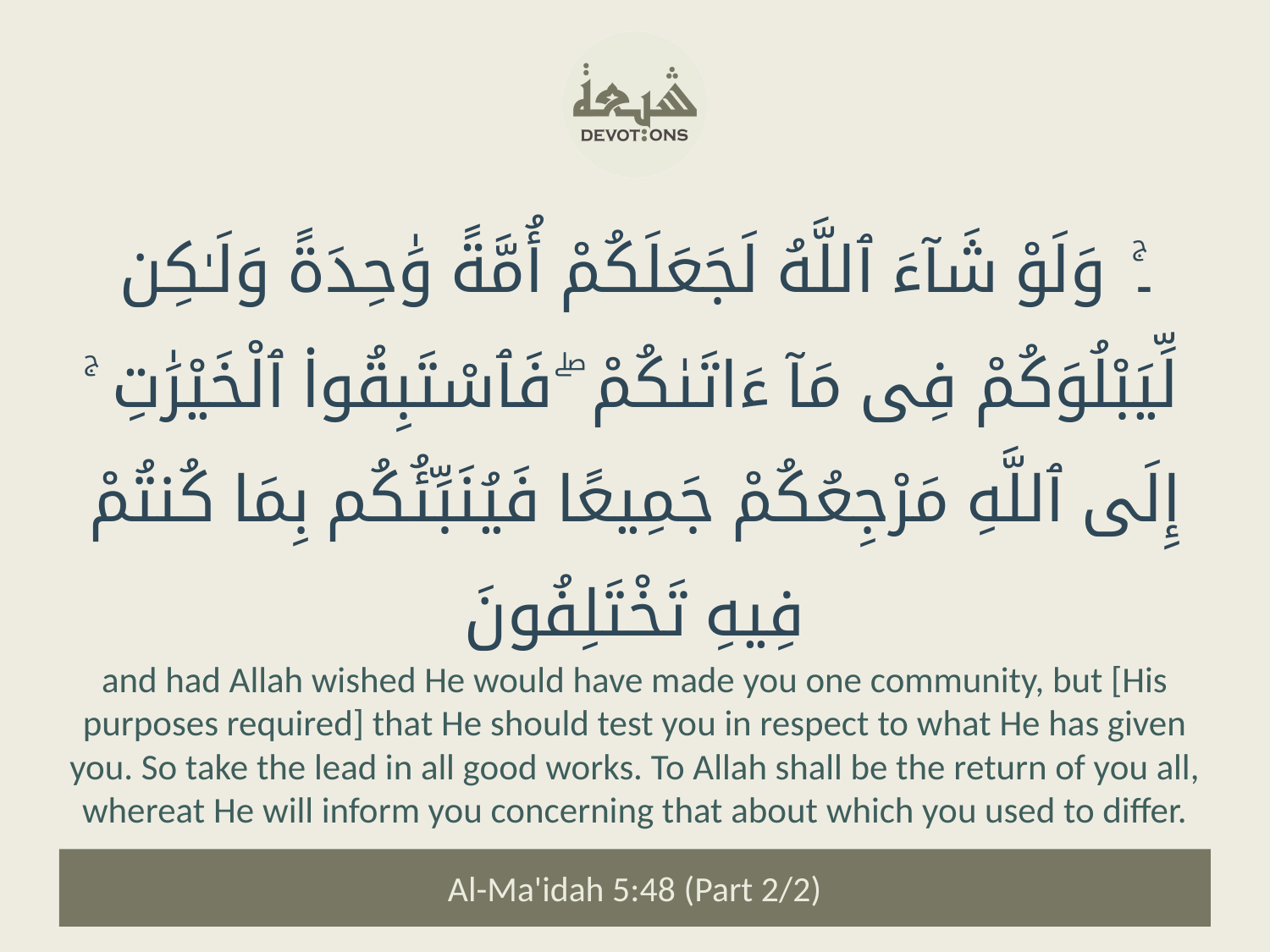

۔ۚ  وَلَوْ شَآءَ ٱللَّهُ لَجَعَلَكُمْ أُمَّةً وَٰحِدَةً وَلَـٰكِن لِّيَبْلُوَكُمْ فِى مَآ ءَاتَىٰكُمْ ۖ فَٱسْتَبِقُوا۟ ٱلْخَيْرَٰتِ ۚ إِلَى ٱللَّهِ مَرْجِعُكُمْ جَمِيعًا فَيُنَبِّئُكُم بِمَا كُنتُمْ فِيهِ تَخْتَلِفُونَ
and had Allah wished He would have made you one community, but [His purposes required] that He should test you in respect to what He has given you. So take the lead in all good works. To Allah shall be the return of you all, whereat He will inform you concerning that about which you used to differ.
Al-Ma'idah 5:48 (Part 2/2)